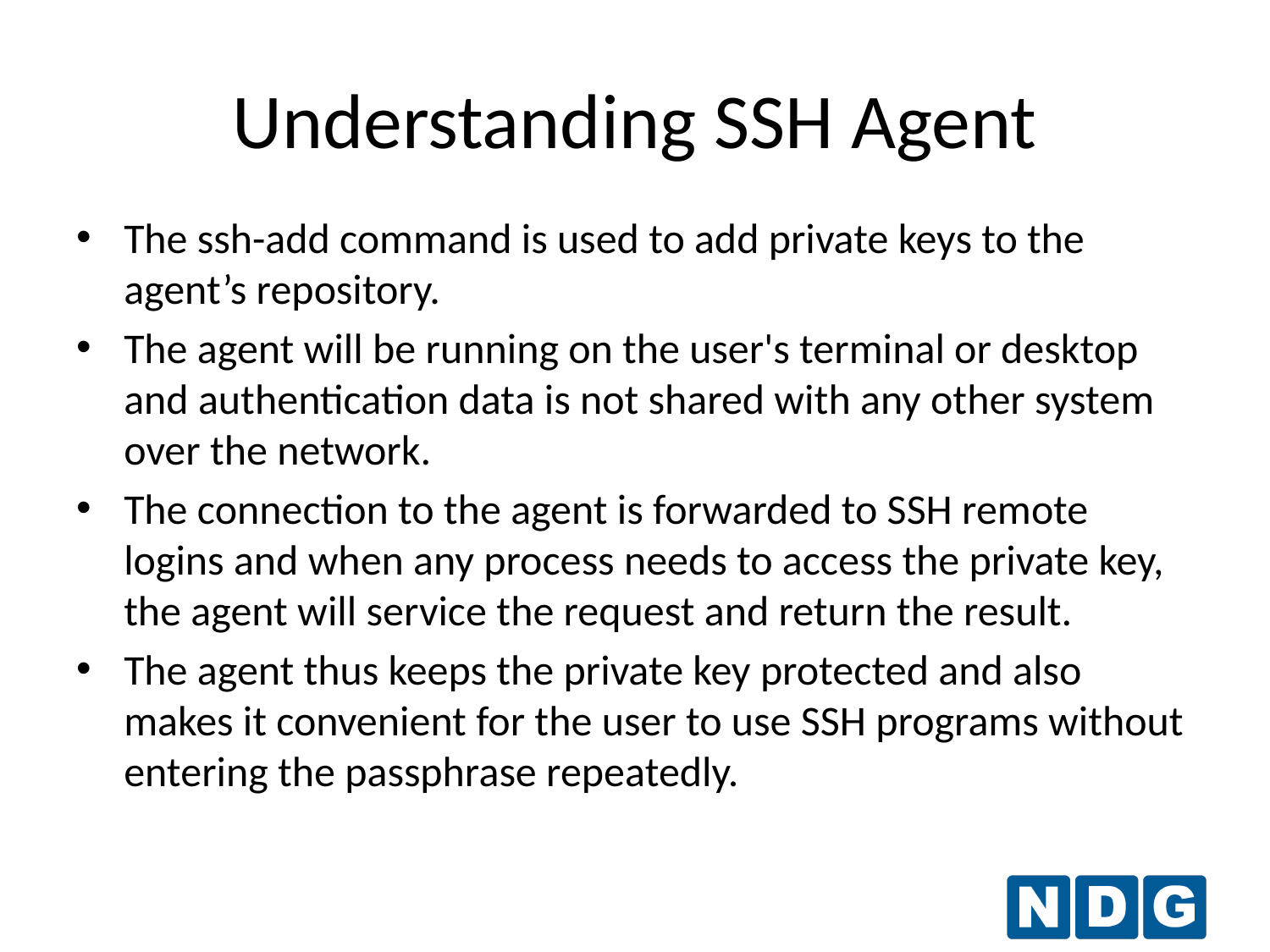

# Understanding SSH Agent
The ssh-add command is used to add private keys to the agent’s repository.
The agent will be running on the user's terminal or desktop and authentication data is not shared with any other system over the network.
The connection to the agent is forwarded to SSH remote logins and when any process needs to access the private key, the agent will service the request and return the result.
The agent thus keeps the private key protected and also makes it convenient for the user to use SSH programs without entering the passphrase repeatedly.